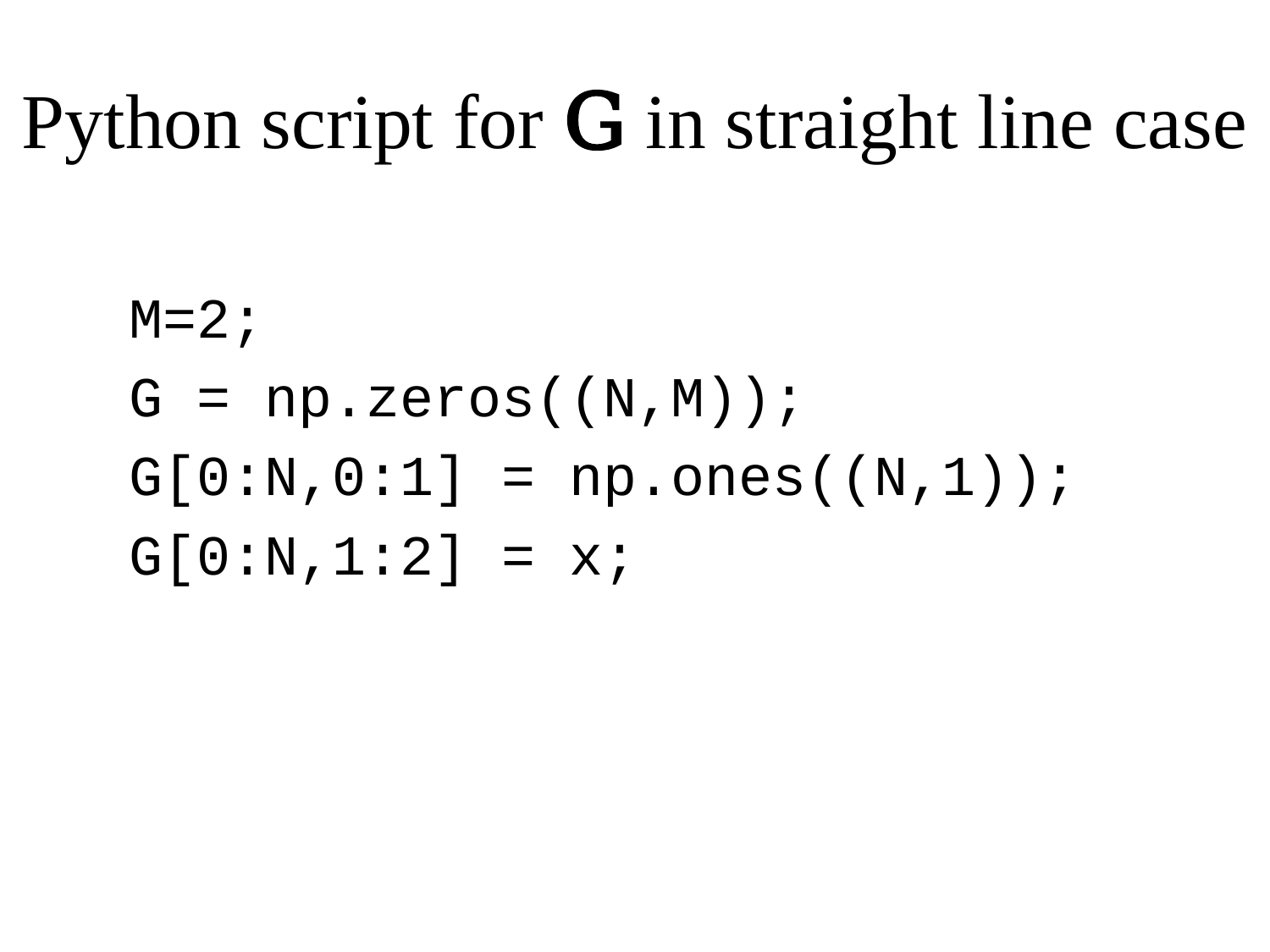

# Python script for G in straight line case
M=2;
G = np.zeros((N,M));
G[0:N,0:1] = np.ones((N,1));
G[0:N,1:2] = x;